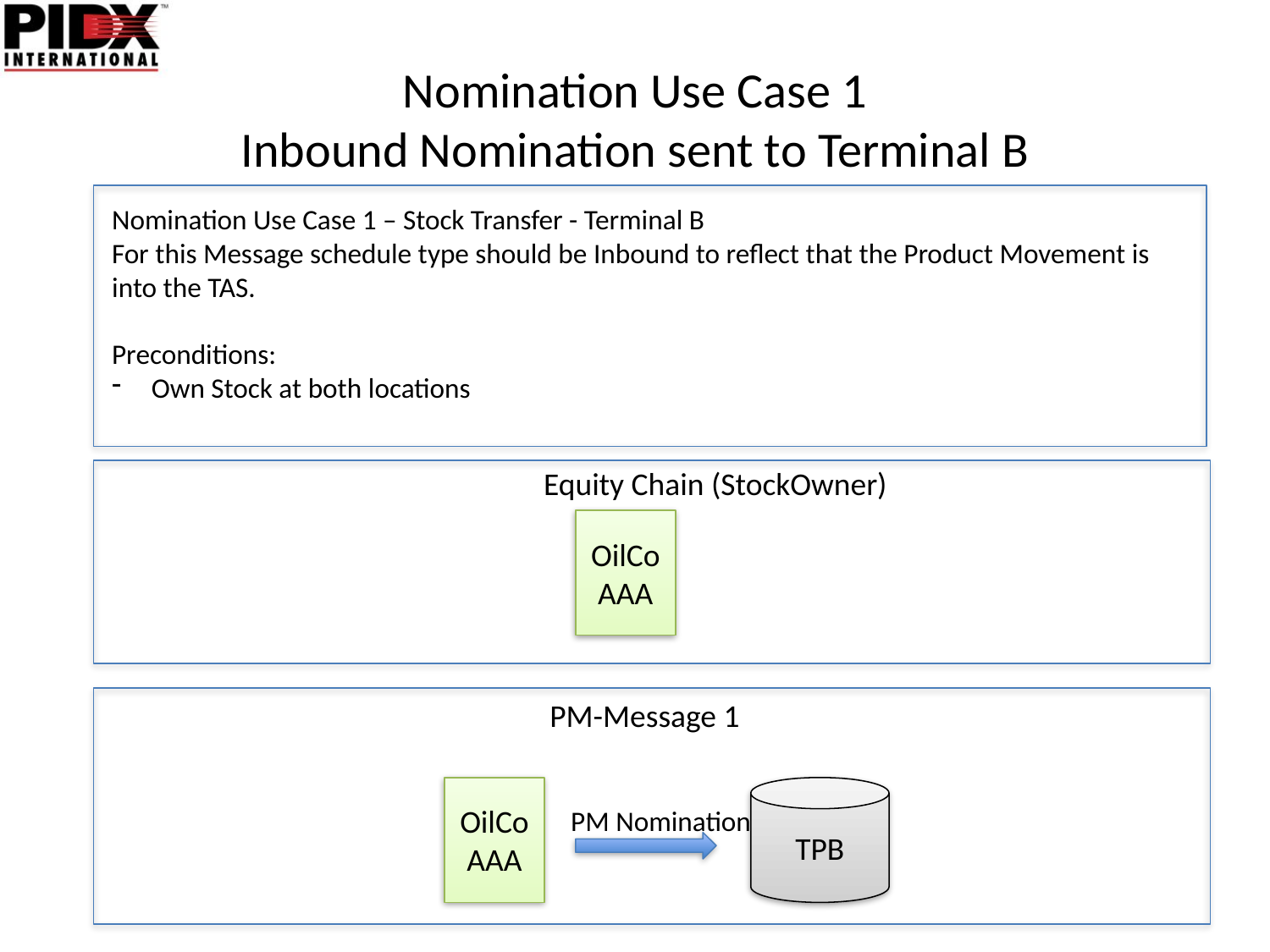

# Nomination Use Case 1 Inbound Nomination sent to Terminal B

Nomination Use Case 1 – Stock Transfer - Terminal B
For this Message schedule type should be Inbound to reflect that the Product Movement is into the TAS.

Preconditions:
Own Stock at both locations

Equity Chain (StockOwner)

OilCo
AAA

PM-Message 1
OilCo
AAA
TPB
PM Nomination